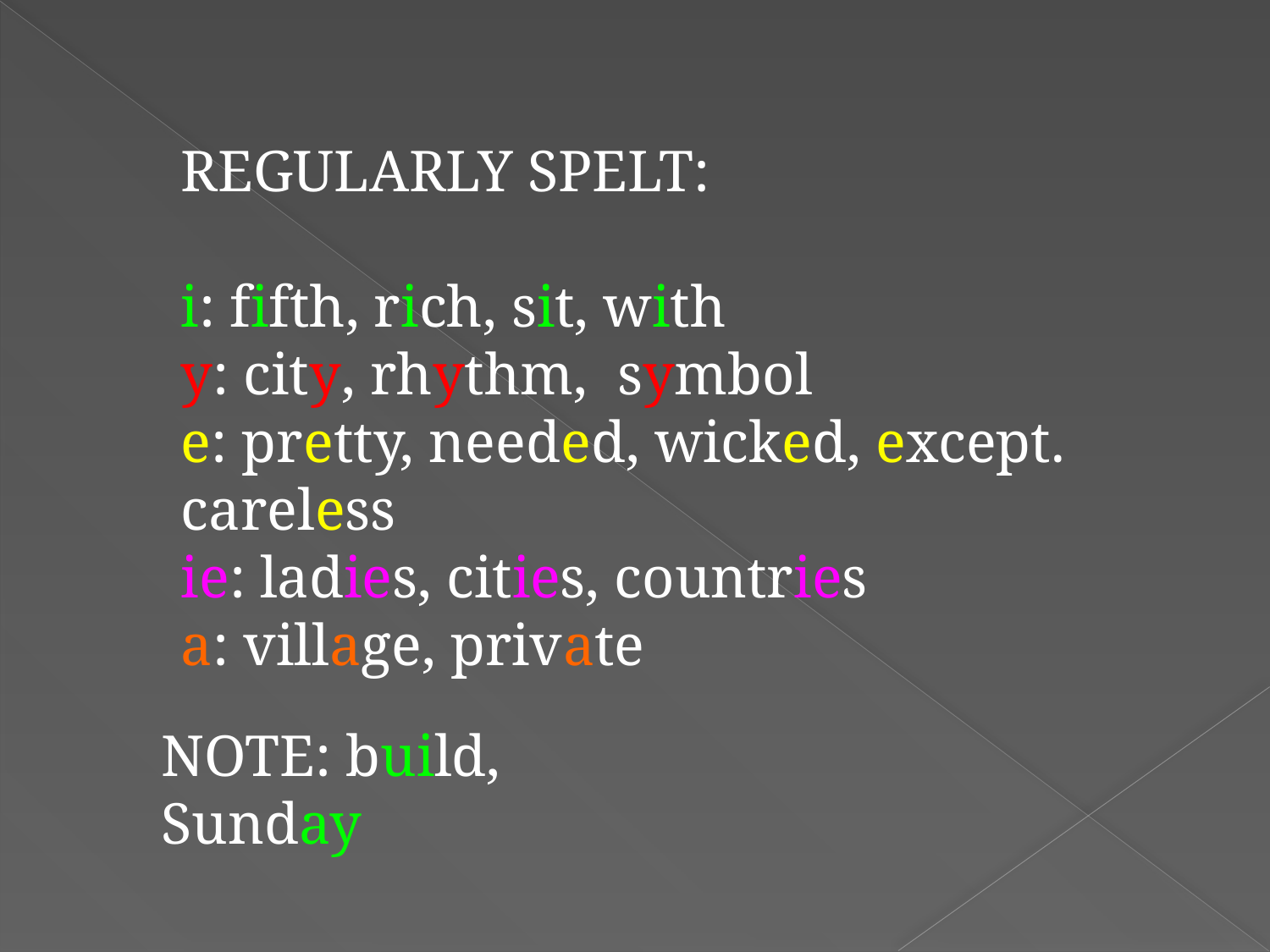

REGULARLY SPELT:

i: fifth, rich, sit, with
y: city, rhythm,  symbol
e: pretty, needed, wicked, except. careless
ie: ladies, cities, countries
a: village, private

NOTE: build, Sunday